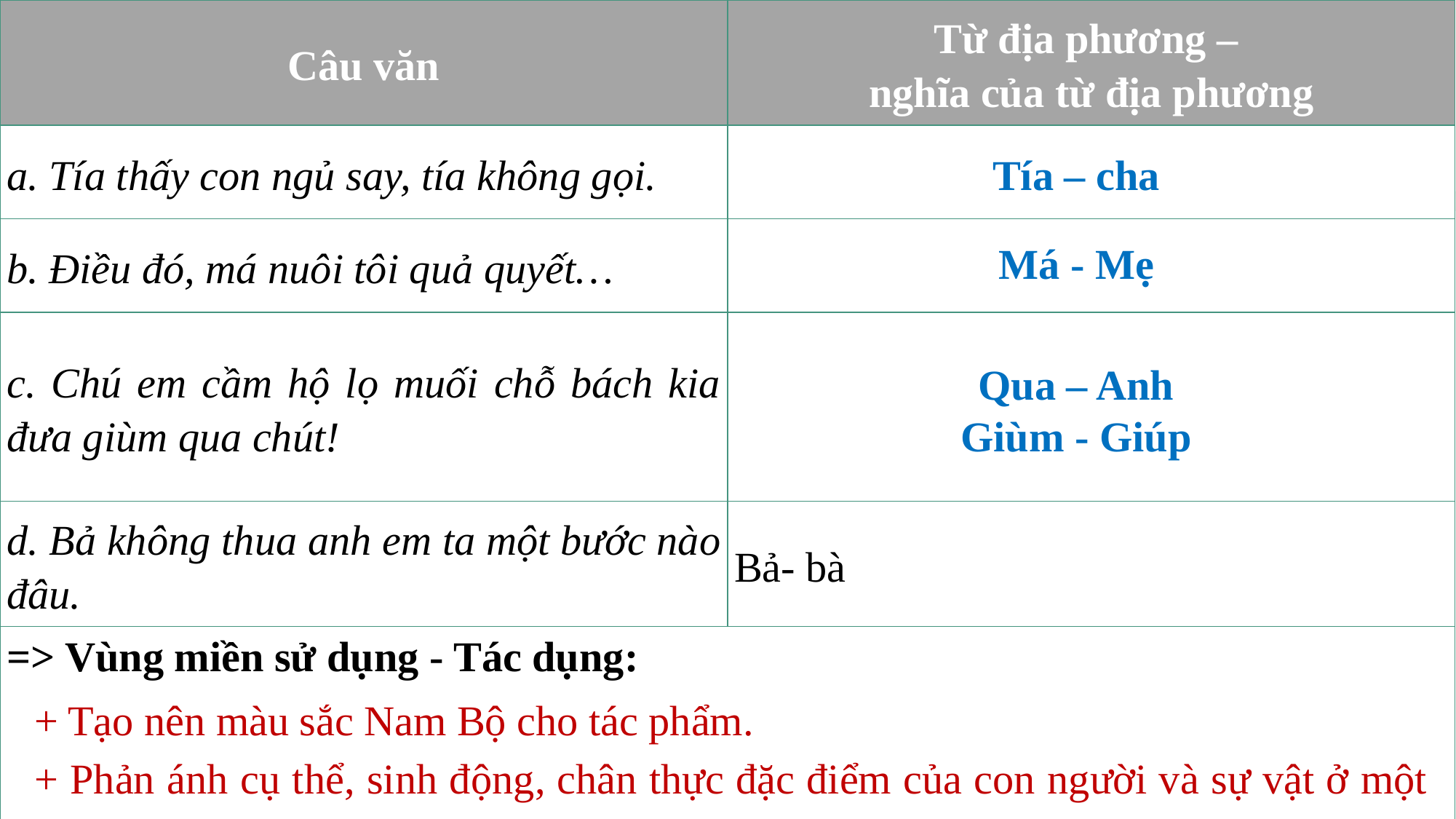

| Câu văn | Từ địa phương – nghĩa của từ địa phương |
| --- | --- |
| a. Tía thấy con ngủ say, tía không gọi. |  |
| b. Điều đó, má nuôi tôi quả quyết… |  |
| c. Chú em cầm hộ lọ muối chỗ bách kia đưa giùm qua chút! |  |
| d. Bả không thua anh em ta một bước nào đâu. | Bả- bà |
| => Vùng miền sử dụng - Tác dụng: |  |
Tía – cha
Má - Mẹ
Qua – Anh
Giùm - Giúp
+ Tạo nên màu sắc Nam Bộ cho tác phẩm.
+ Phản ánh cụ thể, sinh động, chân thực đặc điểm của con người và sự vật ở một tỉnh phía Nam.